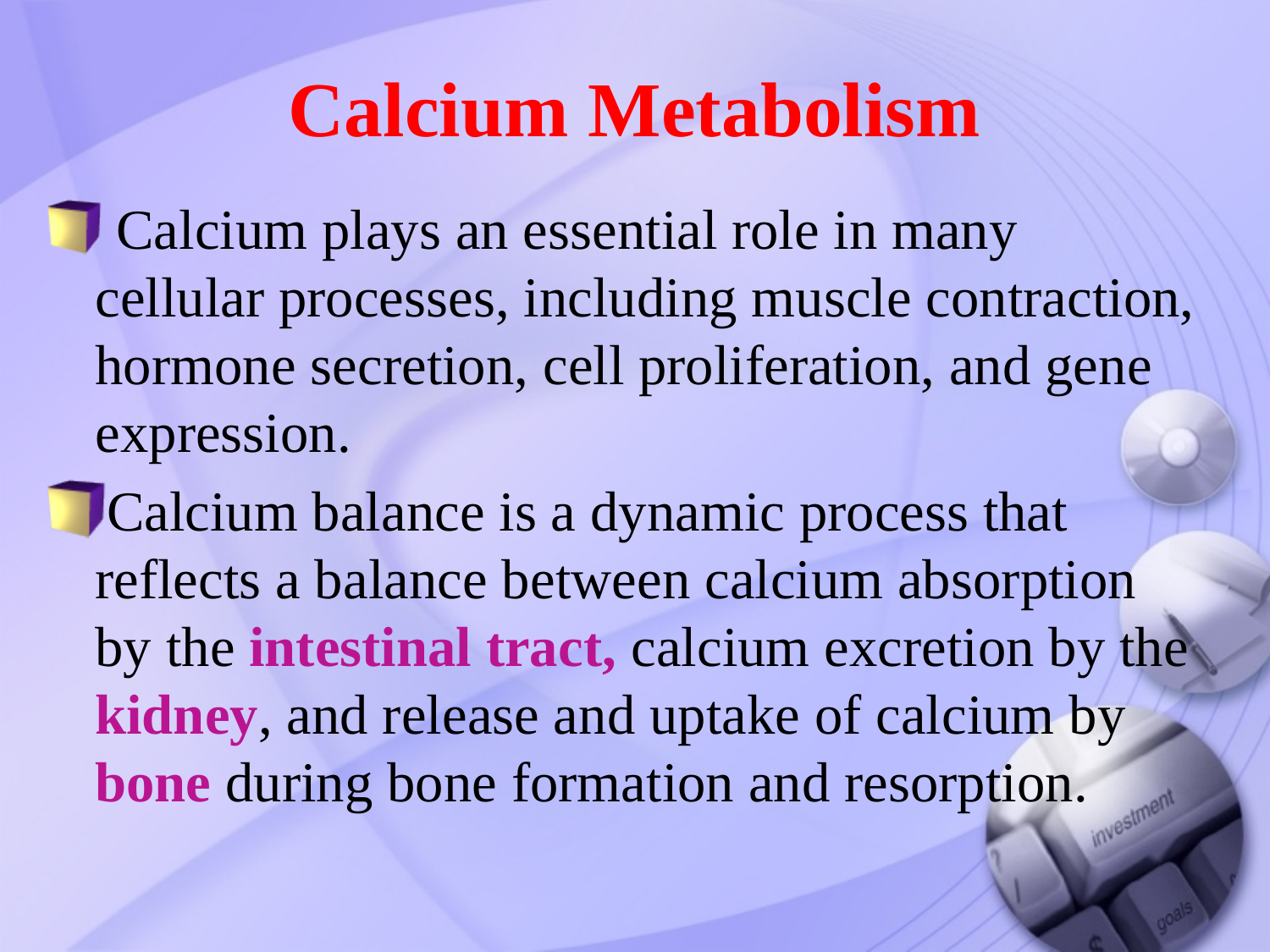

# Calcium Metabolism
 Calcium plays an essential role in many cellular processes, including muscle contraction, hormone secretion, cell proliferation, and gene expression.
Calcium balance is a dynamic process that reflects a balance between calcium absorption by the intestinal tract, calcium excretion by the kidney, and release and uptake of calcium by bone during bone formation and resorption.